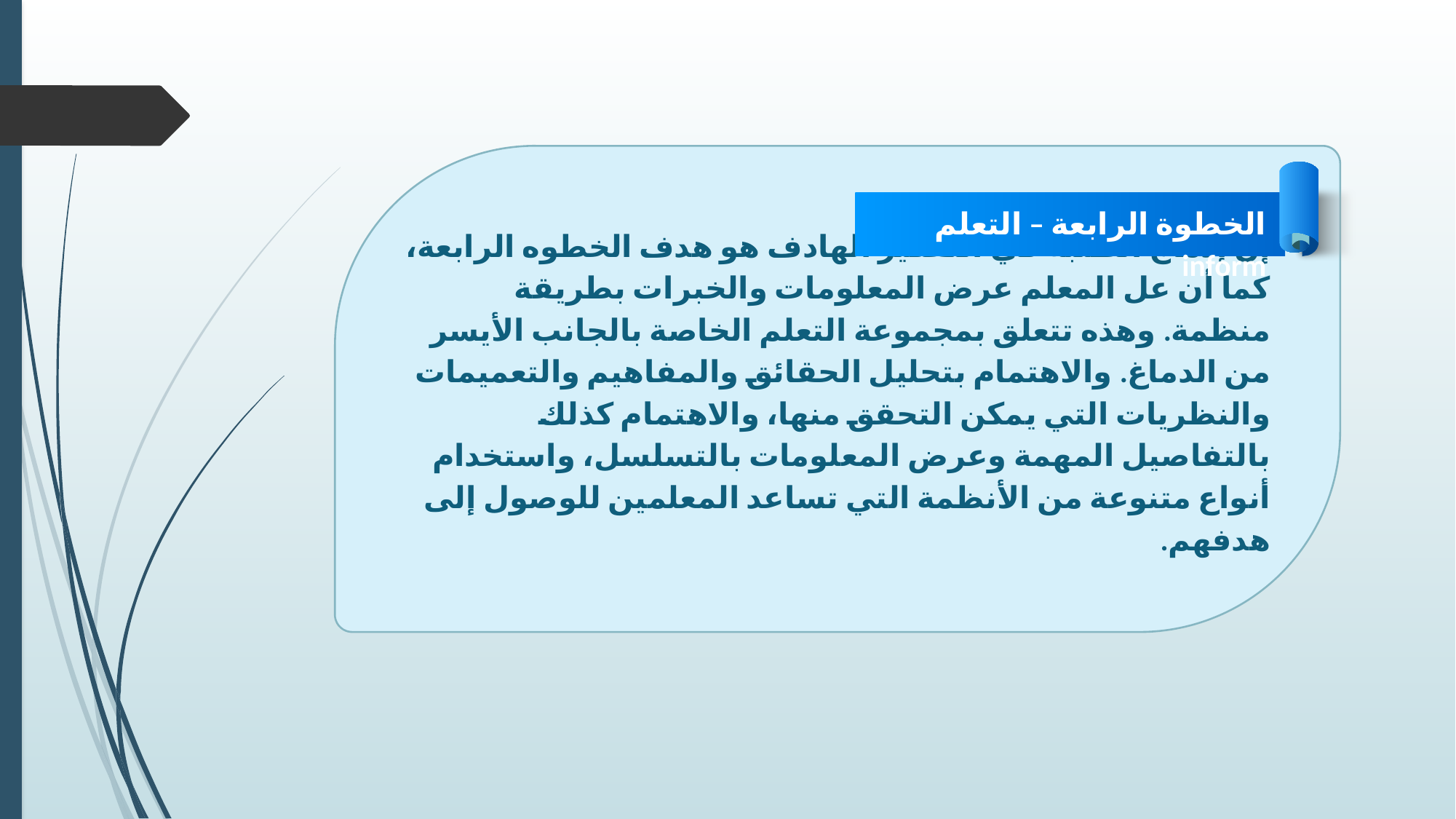

إن إدماج الطلبة في التفكير الهادف هو هدف الخطوه الرابعة، كما أن عل المعلم عرض المعلومات والخبرات بطريقة منظمة. وهذه تتعلق بمجموعة التعلم الخاصة بالجانب الأيسر من الدماغ. والاهتمام بتحليل الحقائق والمفاهيم والتعميمات والنظريات التي يمكن التحقق منها، والاهتمام كذلك بالتفاصيل المهمة وعرض المعلومات بالتسلسل، واستخدام أنواع متنوعة من الأنظمة التي تساعد المعلمين للوصول إلى هدفهم.

الخطوة الرابعة – التعلم inform
المتعلم التخيلي